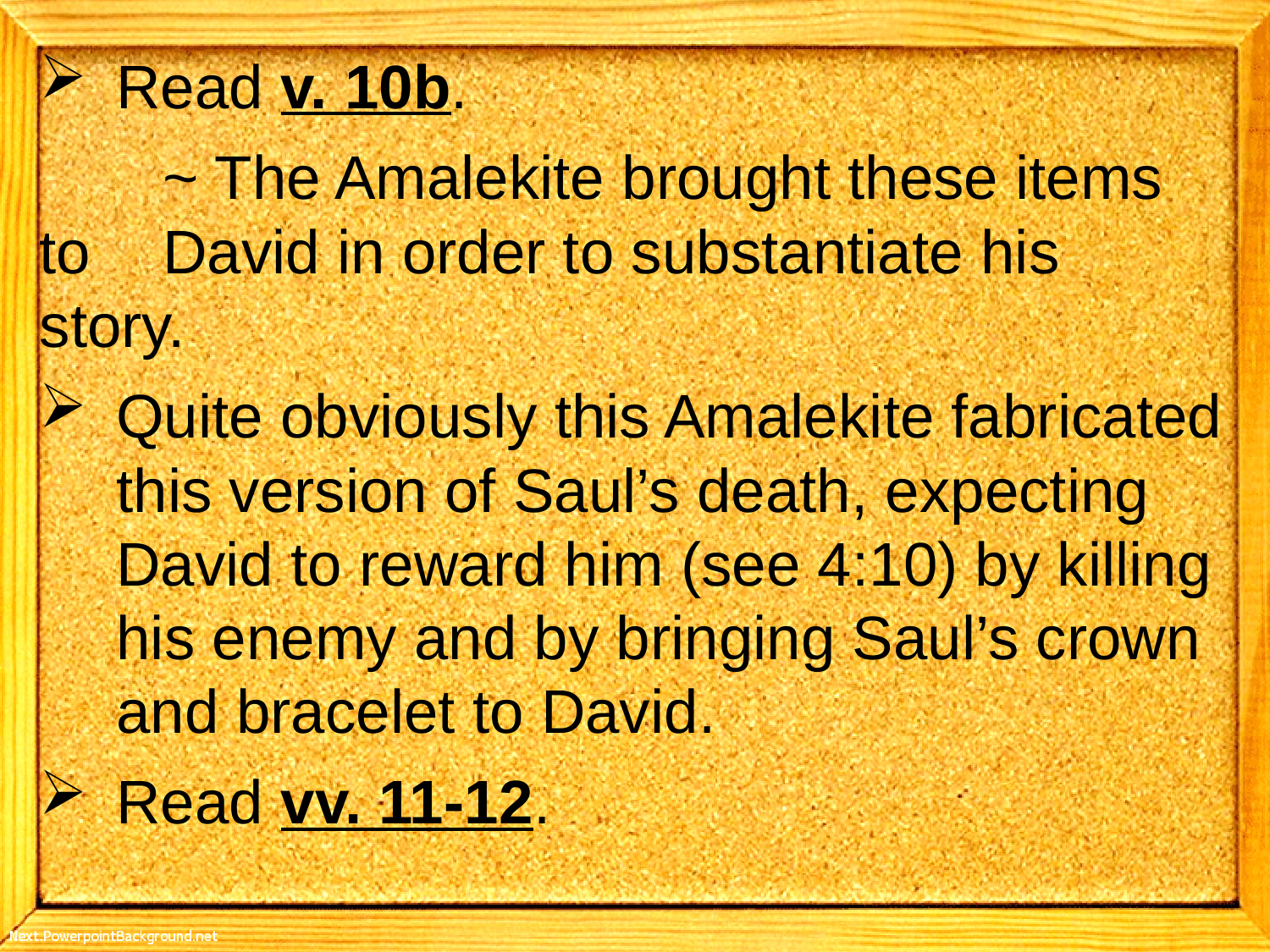

Read v. 10b.
	~ The Amalekite brought these items to 		David in order to substantiate his 			story.
Quite obviously this Amalekite fabricated this version of Saul’s death, expecting David to reward him (see 4:10) by killing his enemy and by bringing Saul’s crown and bracelet to David.
Read vv. 11-12.